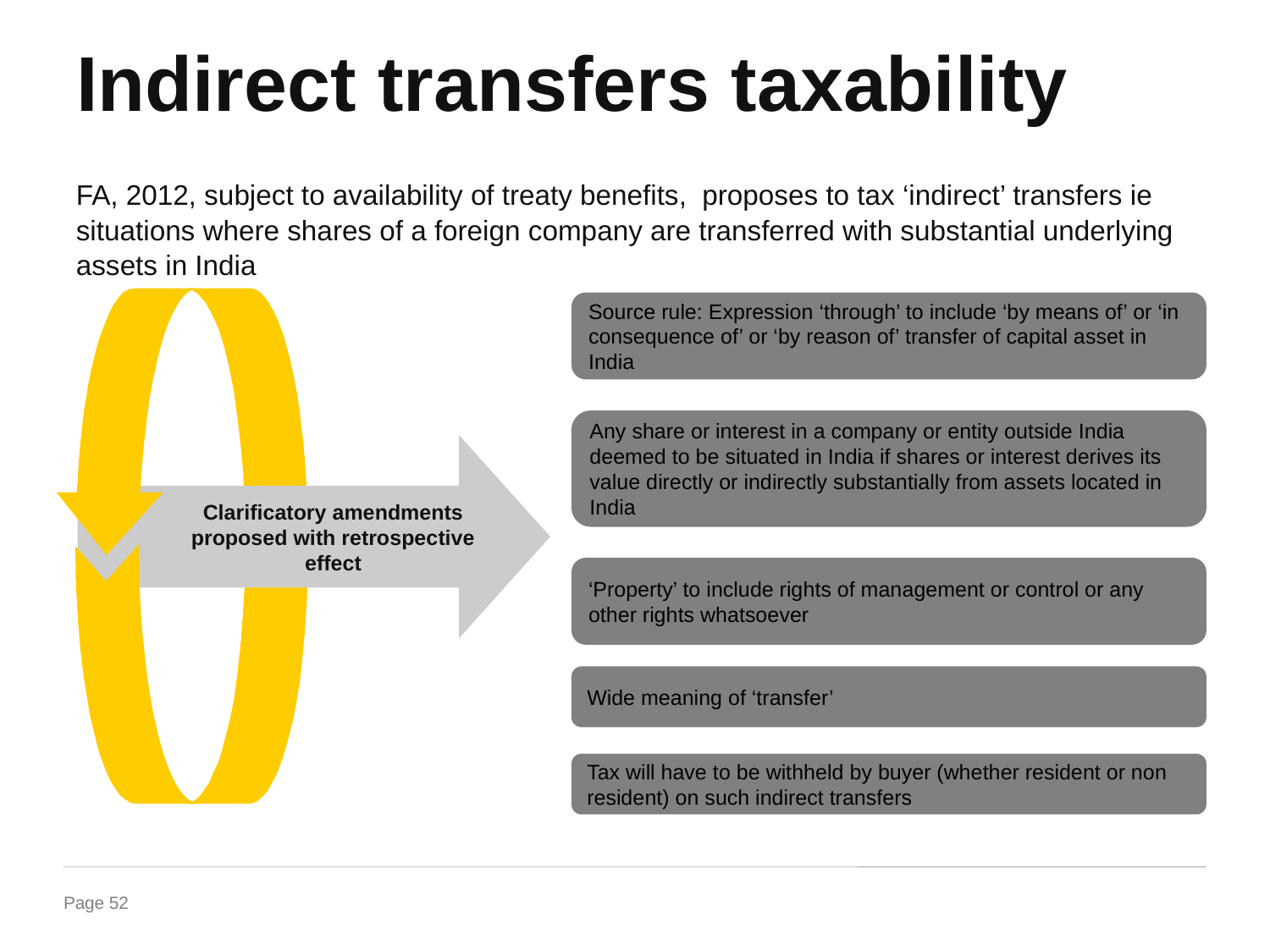

Indirect transfers taxability
FA, 2012, subject to availability of treaty benefits,  proposes to tax ‘indirect’ transfers ie situations where shares of a foreign company are transferred with substantial underlying assets in India

Source rule: Expression ‘through’ to include ‘by means of’ or ‘in consequence of’ or ‘by reason of’ transfer of capital asset in India
Any share or interest in a company or entity outside India deemed to be situated in India if shares or interest derives its value directly or indirectly substantially from assets located in India
Clarificatory amendments proposed with retrospective effect
‘Property’ to include rights of management or control or any other rights whatsoever
Wide meaning of ‘transfer’
Tax will have to be withheld by buyer (whether resident or non resident) on such indirect transfers